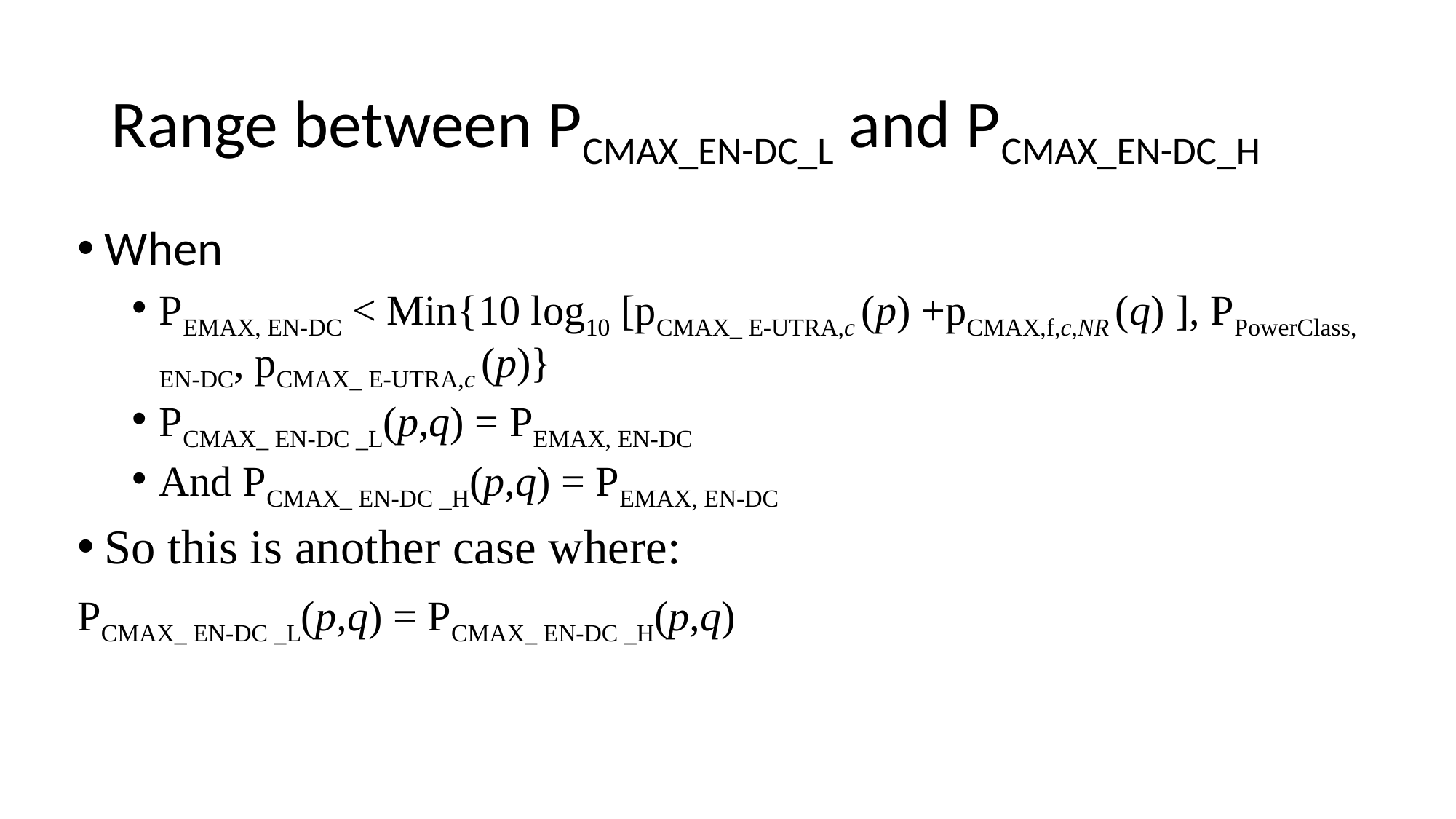

# Range between PCMAX_EN-DC_L and PCMAX_EN-DC_H
When
PEMAX, EN-DC < Min{10 log10 [pCMAX_ E-UTRA,c (p) +pCMAX,f,c,NR (q) ], PPowerClass, EN-DC, pCMAX_ E-UTRA,c (p)}
PCMAX_ EN-DC _L(p,q) = PEMAX, EN-DC
And PCMAX_ EN-DC _H(p,q) = PEMAX, EN-DC
So this is another case where:
PCMAX_ EN-DC _L(p,q) = PCMAX_ EN-DC _H(p,q)